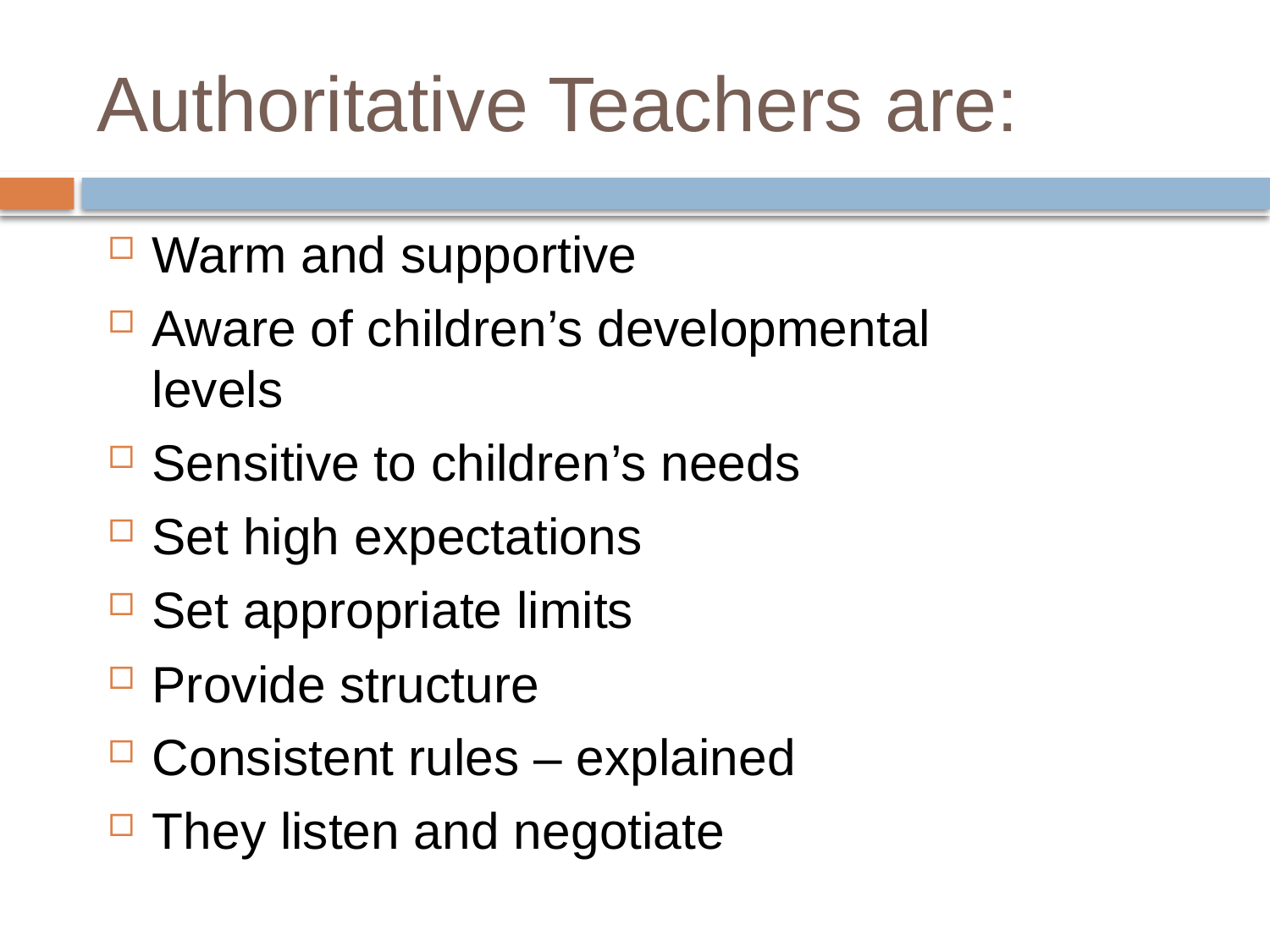

# Authoritative Teachers are:
Warm and supportive
Aware of children’s developmental levels
Sensitive to children’s needs
Set high expectations
Set appropriate limits
Provide structure
Consistent rules – explained
They listen and negotiate